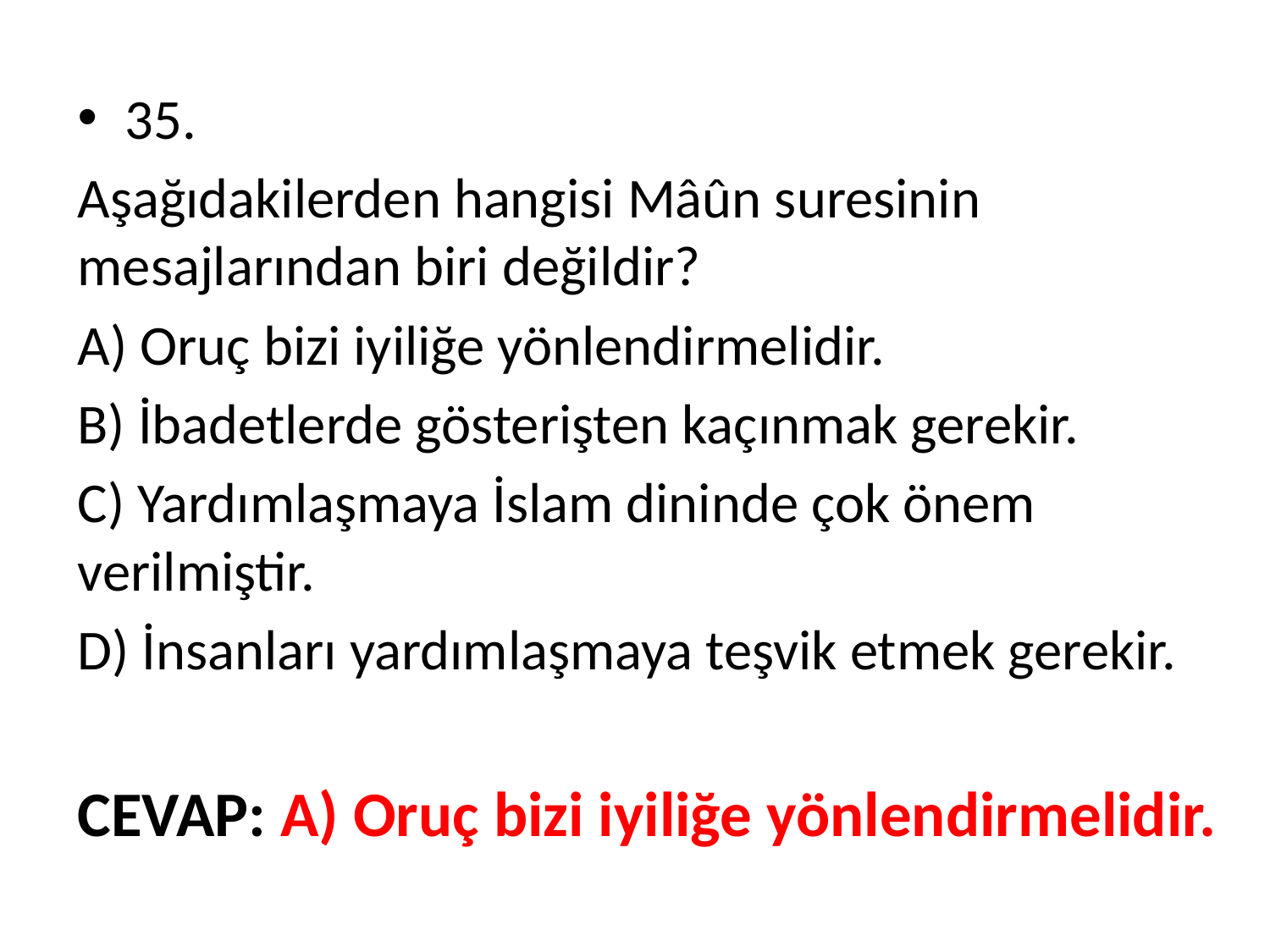

35.
Aşağıdakilerden hangisi Mâûn suresinin mesajlarından biri değildir?
A) Oruç bizi iyiliğe yönlendirmelidir.
B) İbadetlerde gösterişten kaçınmak gerekir.
C) Yardımlaşmaya İslam dininde çok önem verilmiştir.
D) İnsanları yardımlaşmaya teşvik etmek gerekir.

CEVAP: A) Oruç bizi iyiliğe yönlendirmelidir.